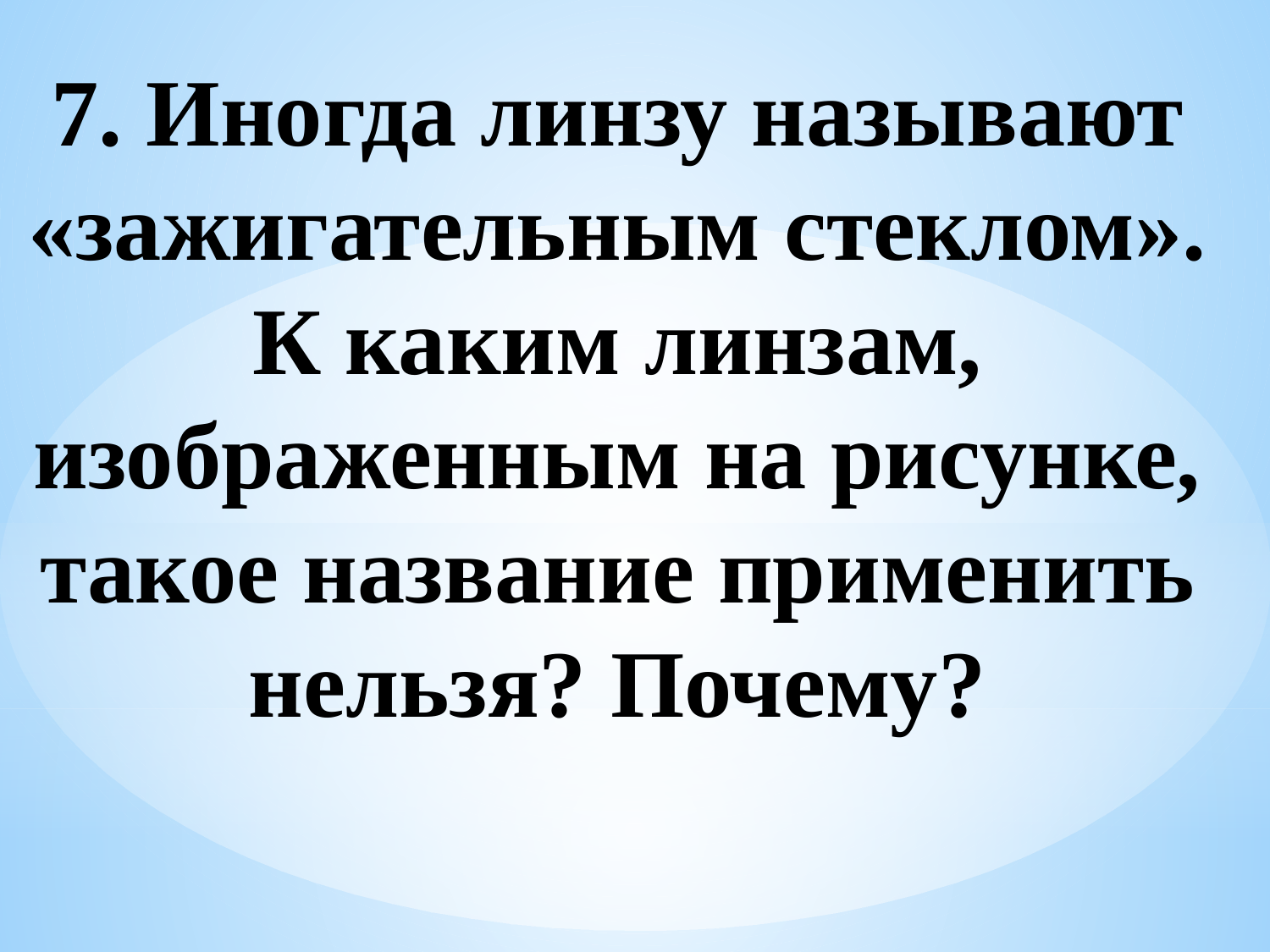

7. Иногда линзу называют «зажигательным стеклом». К каким линзам, изображенным на рисунке, такое название применить нельзя? Почему?